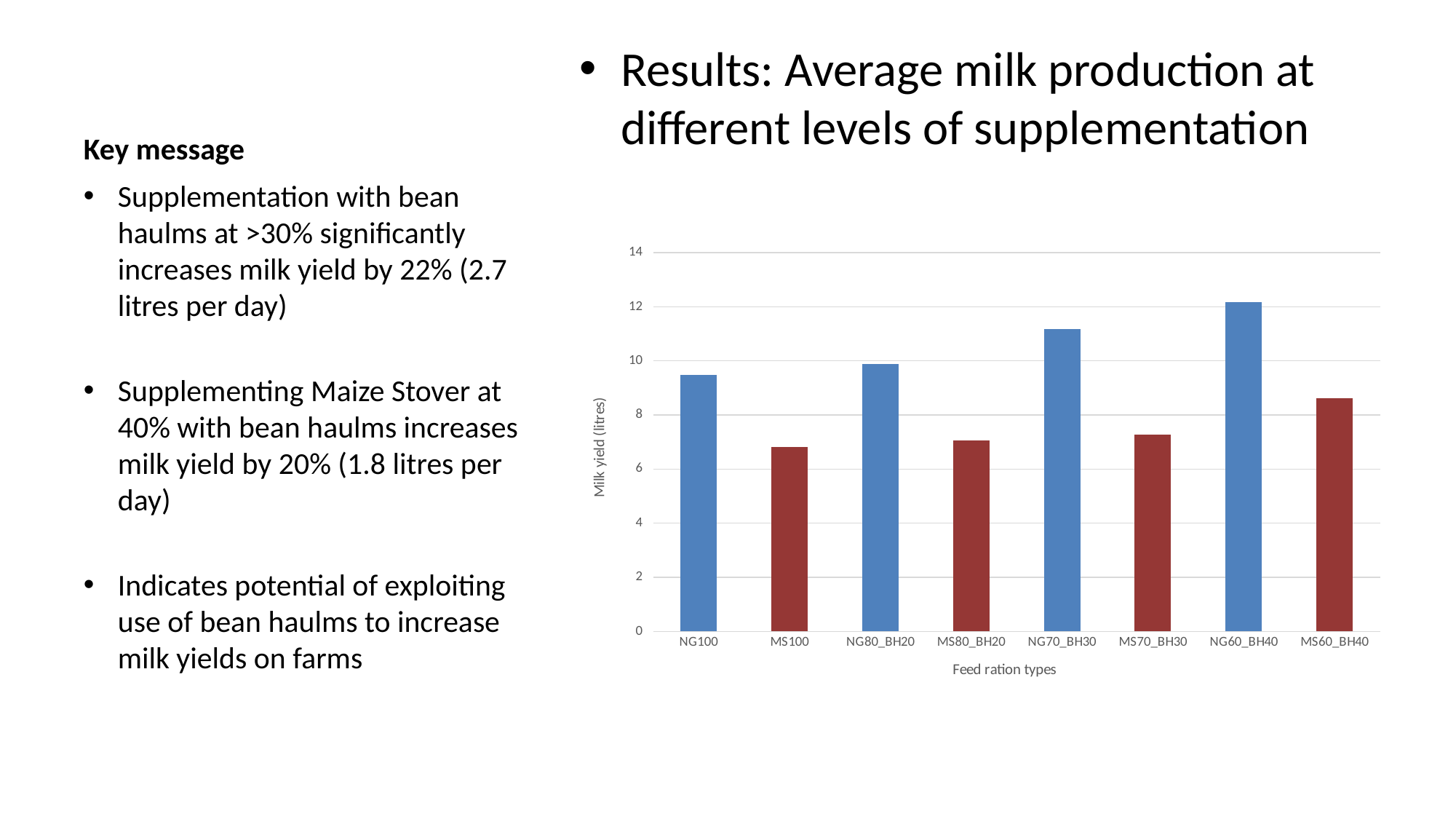

# Key message
Results: Average milk production at different levels of supplementation

Supplementation with bean haulms at >30% significantly increases milk yield by 22% (2.7 litres per day)

Supplementing Maize Stover at 40% with bean haulms increases milk yield by 20% (1.8 litres per day)

Indicates potential of exploiting use of bean haulms to increase milk yields on farms

### Chart

| Category | Milk yield (Litres) |
|---|---|
| NG100 | 9.47 |
| MS100 | 6.81 |
| NG80_BH20 | 9.870000000000001 |
| MS80_BH20 | 7.06 |
| NG70_BH30 | 11.17 |
| MS70_BH30 | 7.279999999999999 |
| NG60_BH40 | 12.170000000000002 |
| MS60_BH40 | 8.61 |